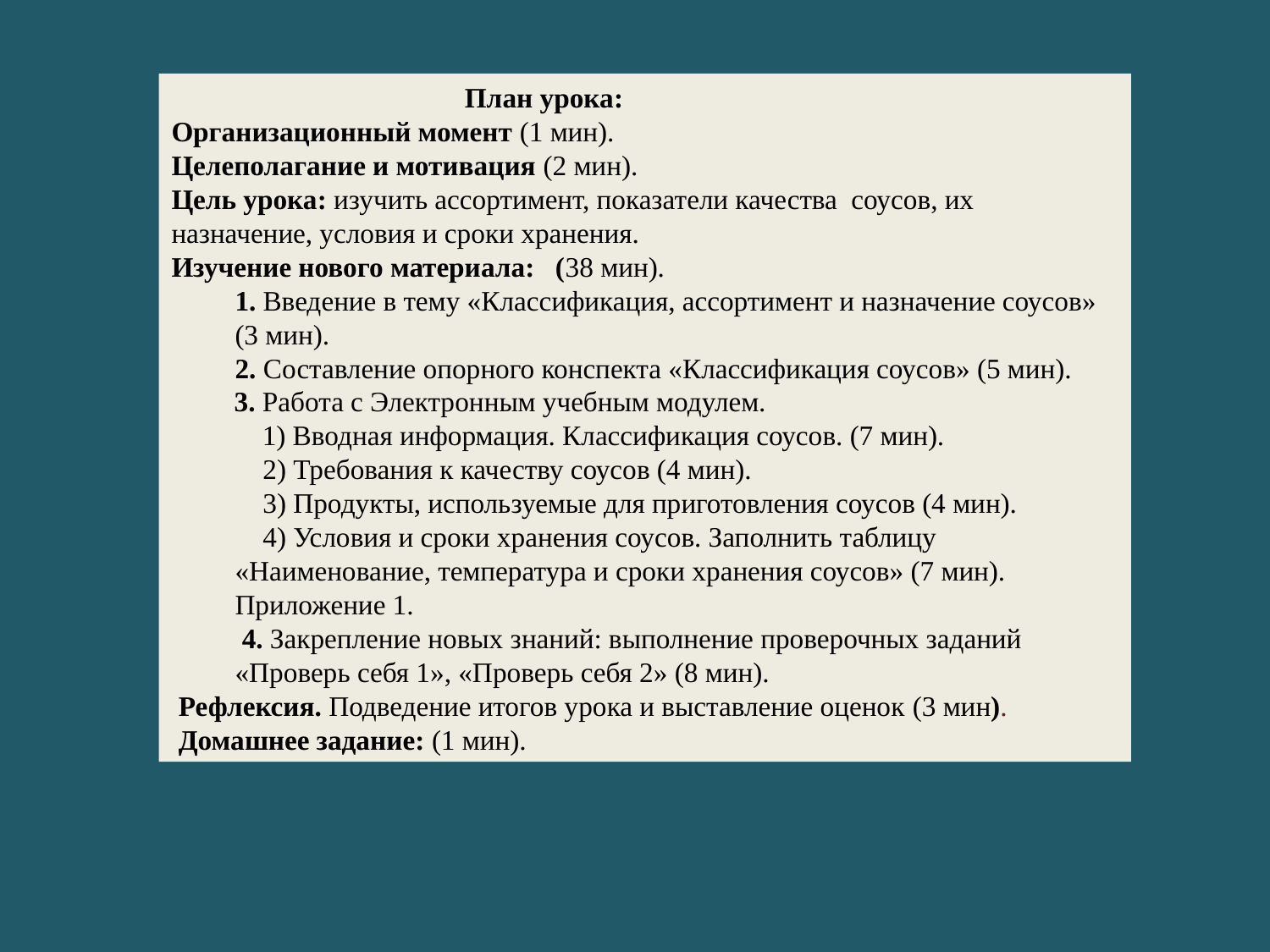

План урока:
Организационный момент (1 мин).
Целеполагание и мотивация (2 мин).
Цель урока: изучить ассортимент, показатели качества  соусов, их назначение, условия и сроки хранения.
Изучение нового материала:   (38 мин).
 Введение в тему «Классификация, ассортимент и назначение соусов» (3 мин).
2. Составление опорного конспекта «Классификация соусов» (5 мин).
         3. Работа с Электронным учебным модулем.
             1) Вводная информация. Классификация соусов. (7 мин).
    2) Требования к качеству соусов (4 мин).
    3) Продукты, используемые для приготовления соусов (4 мин).
    4) Условия и сроки хранения соусов. Заполнить таблицу «Наименование, температура и сроки хранения соусов» (7 мин). Приложение 1.
 4. Закрепление новых знаний: выполнение проверочных заданий «Проверь себя 1», «Проверь себя 2» (8 мин).
 Рефлексия. Подведение итогов урока и выставление оценок (3 мин).
 Домашнее задание: (1 мин).